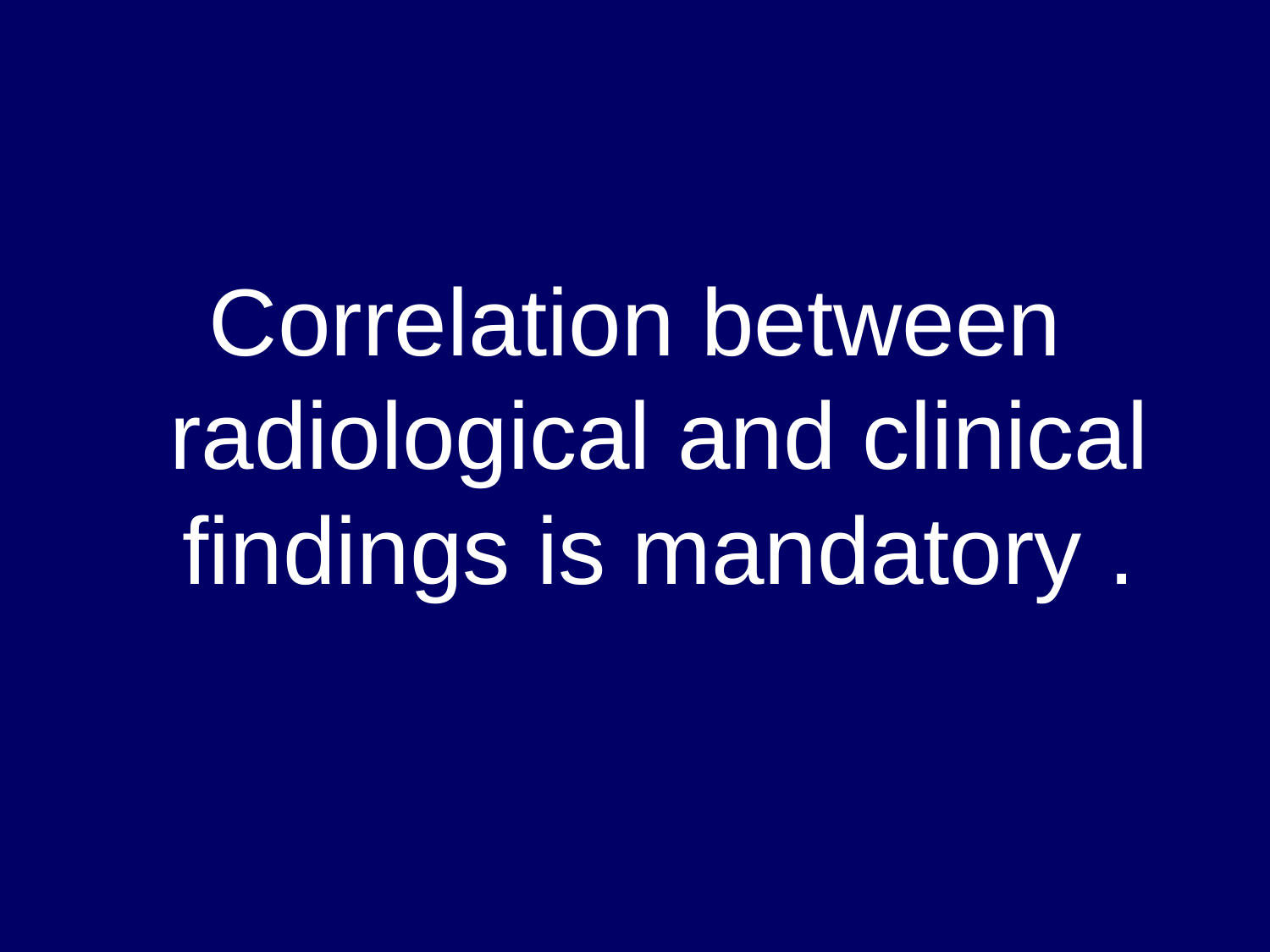

Correlation between radiological and clinical findings is mandatory .